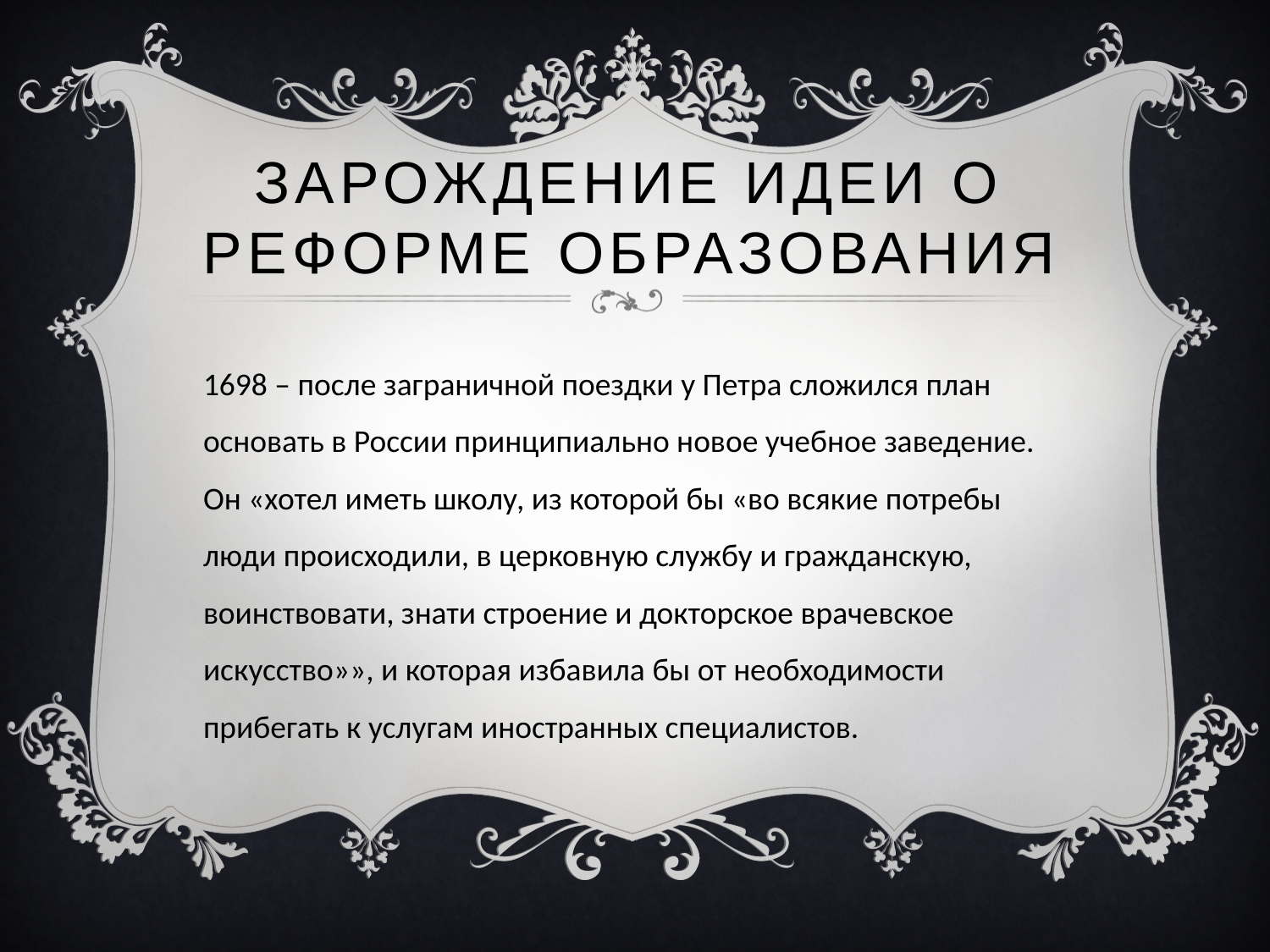

# Зарождение идеи о реформе образования
1698 – после заграничной поездки у Петра сложился план основать в России принципиально новое учебное заведение. Он «хотел иметь школу, из которой бы «во всякие потребы люди происходили, в церковную службу и гражданскую, воинствовати, знати строение и докторское врачевское искусство»», и которая избавила бы от необходимости прибегать к услугам иностранных специалистов.